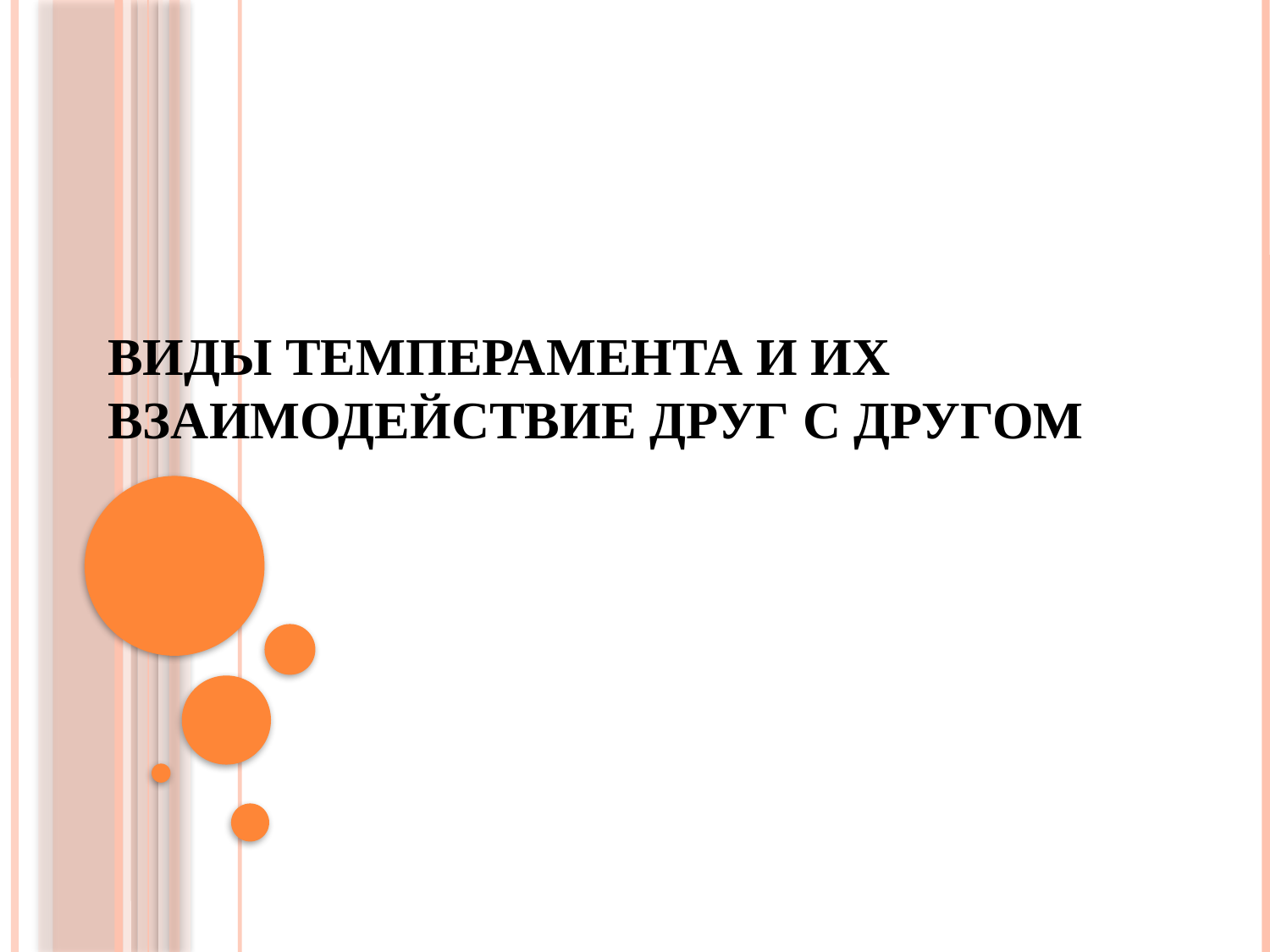

# Виды темперамента и их взаимодействие друг с другом